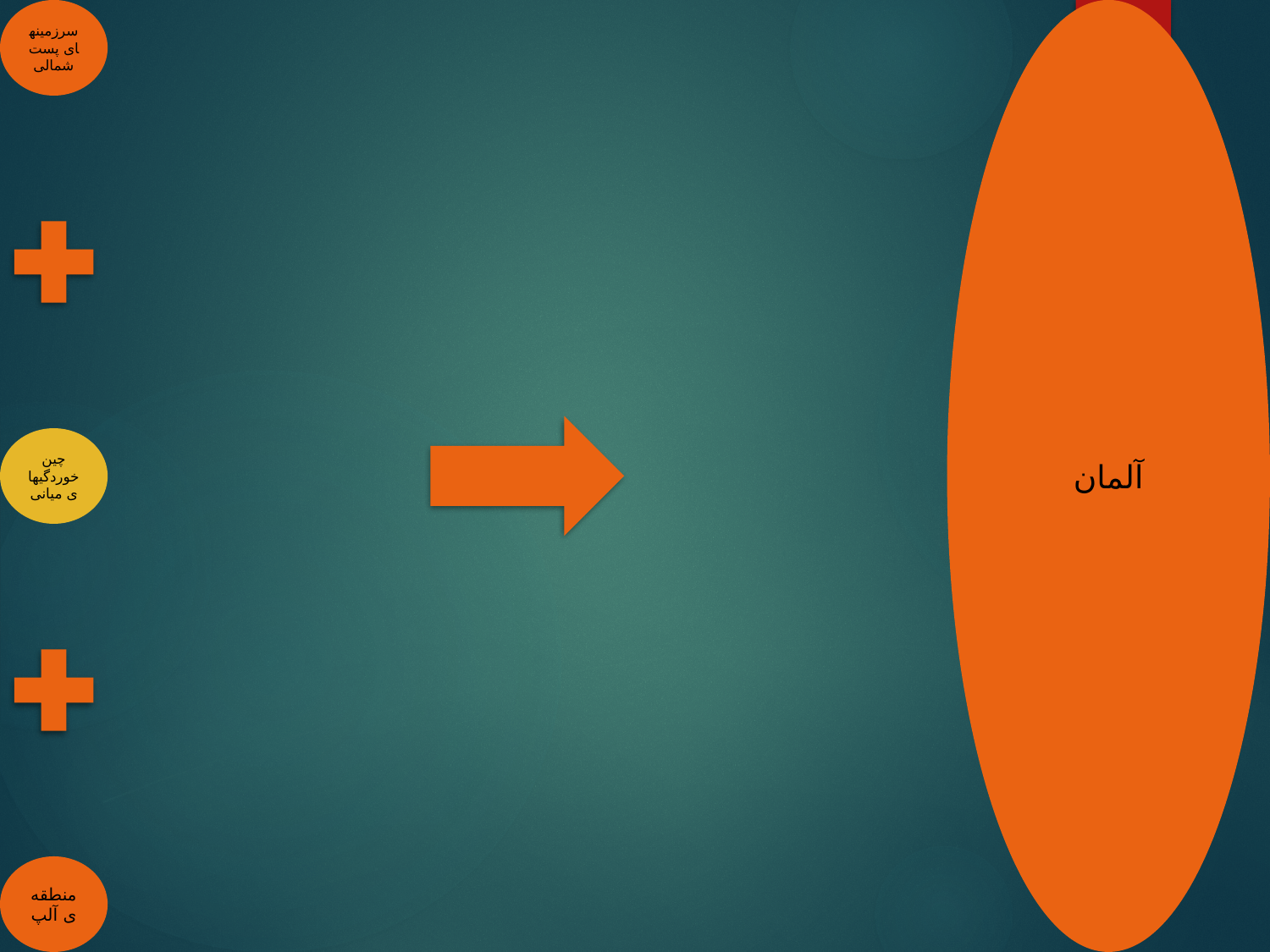

سرزمینهای پست شمالی
چین خوردگیهای میانی
منطقه ی آلپ
آلمان